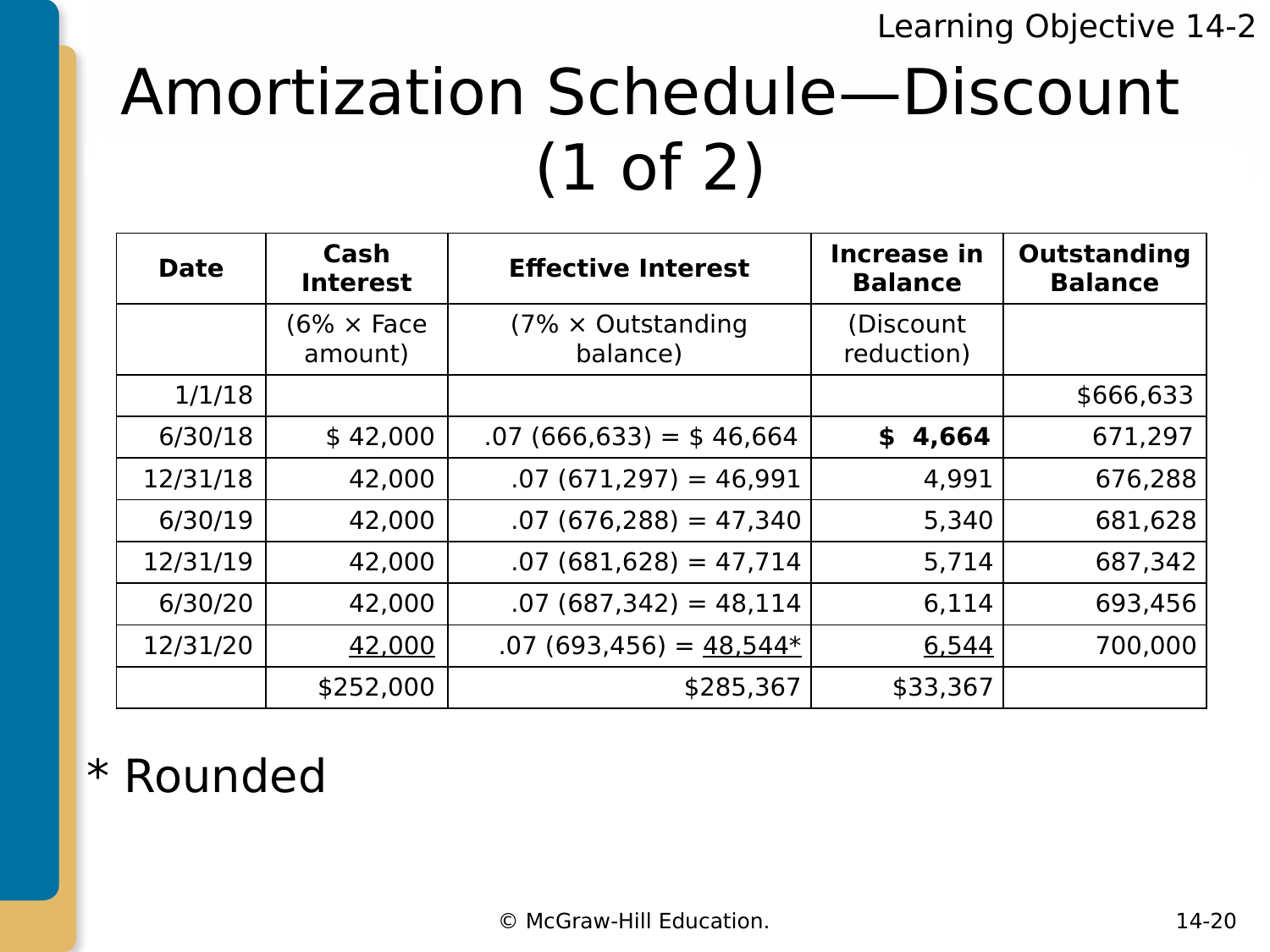

Learning Objective 14-2
# Amortization Schedule—Discount (1 of 2)
| Date | Cash Interest | Effective Interest | Increase in Balance | Outstanding Balance |
| --- | --- | --- | --- | --- |
|  | (6% × Face amount) | (7% × Outstanding balance) | (Discount reduction) |  |
| 1/1/18 |  |  |  | $666,633 |
| 6/30/18 | $ 42,000 | .07 (666,633) = $ 46,664 | $ 4,664 | 671,297 |
| 12/31/18 | 42,000 | .07 (671,297) = 46,991 | 4,991 | 676,288 |
| 6/30/19 | 42,000 | .07 (676,288) = 47,340 | 5,340 | 681,628 |
| 12/31/19 | 42,000 | .07 (681,628) = 47,714 | 5,714 | 687,342 |
| 6/30/20 | 42,000 | .07 (687,342) = 48,114 | 6,114 | 693,456 |
| 12/31/20 | 42,000 | .07 (693,456) = 48,544\* | 6,544 | 700,000 |
|  | $252,000 | $285,367 | $33,367 |  |
* Rounded